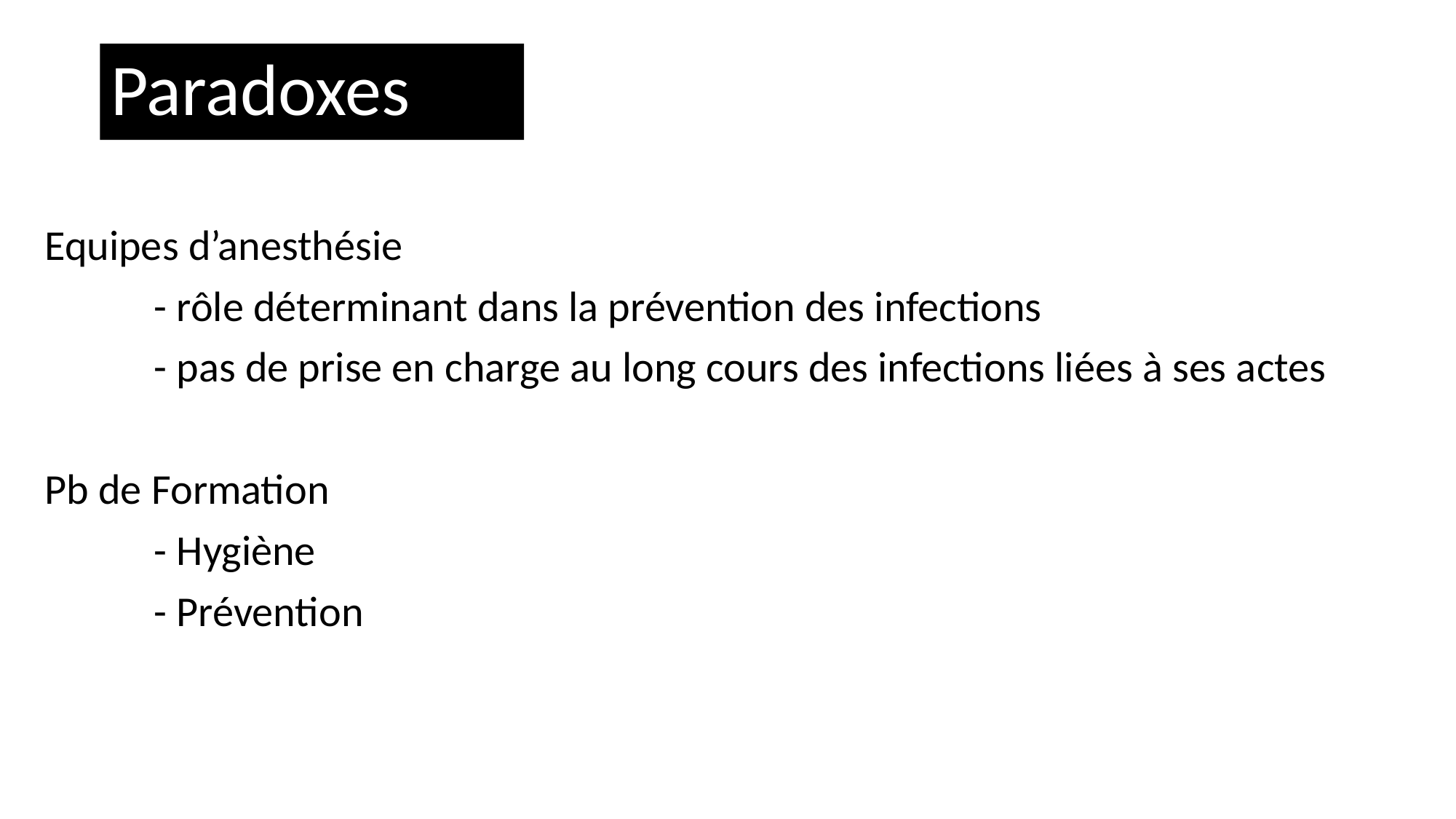

# Paradoxes
Equipes d’anesthésie
	- rôle déterminant dans la prévention des infections
	- pas de prise en charge au long cours des infections liées à ses actes

Pb de Formation
	- Hygiène
	- Prévention